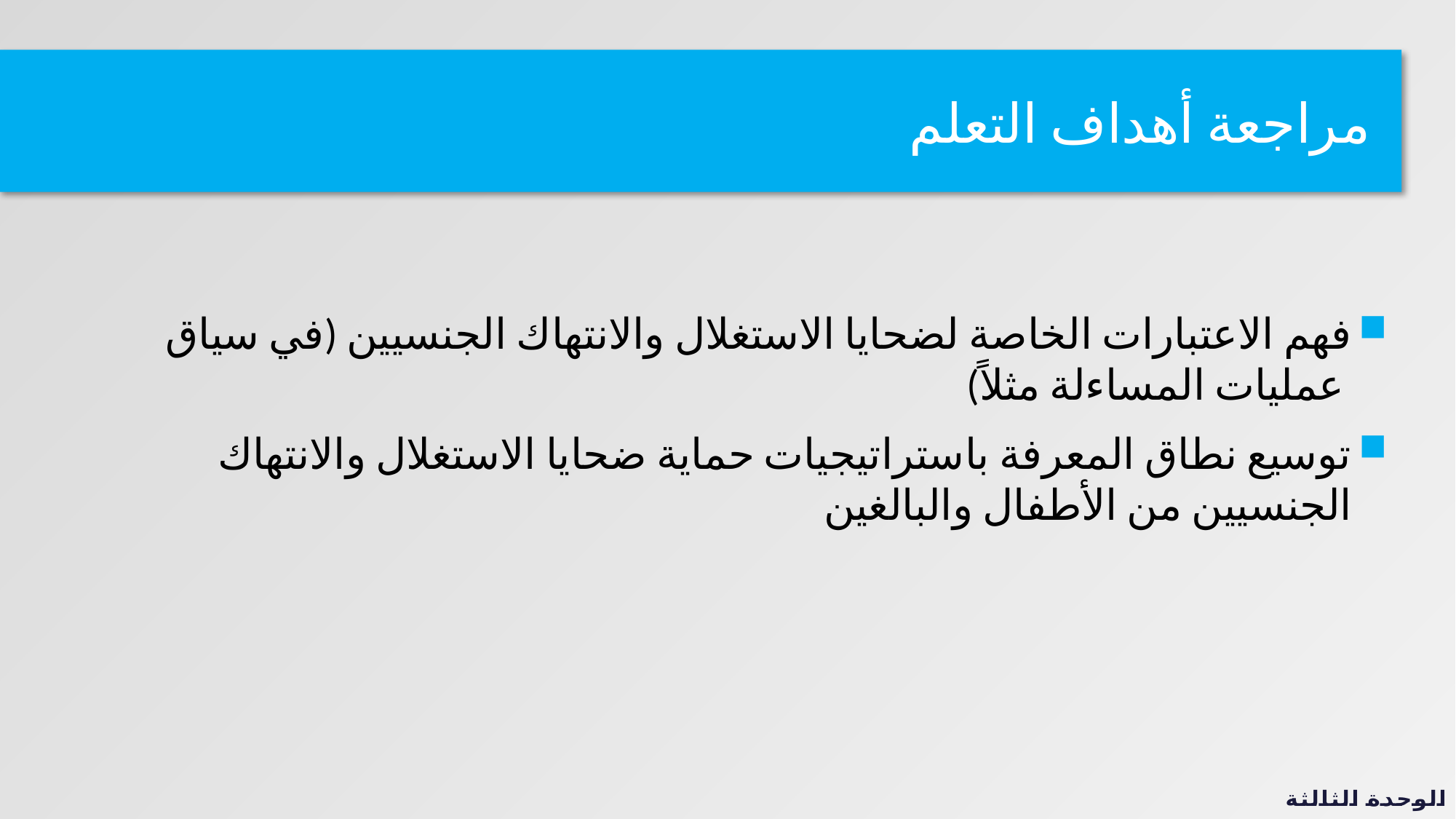

# مراجعة أهداف التعلم
فهم الاعتبارات الخاصة لضحايا الاستغلال والانتهاك الجنسيين (في سياق عمليات المساءلة مثلاً)
توسيع نطاق المعرفة باستراتيجيات حماية ضحايا الاستغلال والانتهاك الجنسيين من الأطفال والبالغين

الوحدة الثالثة